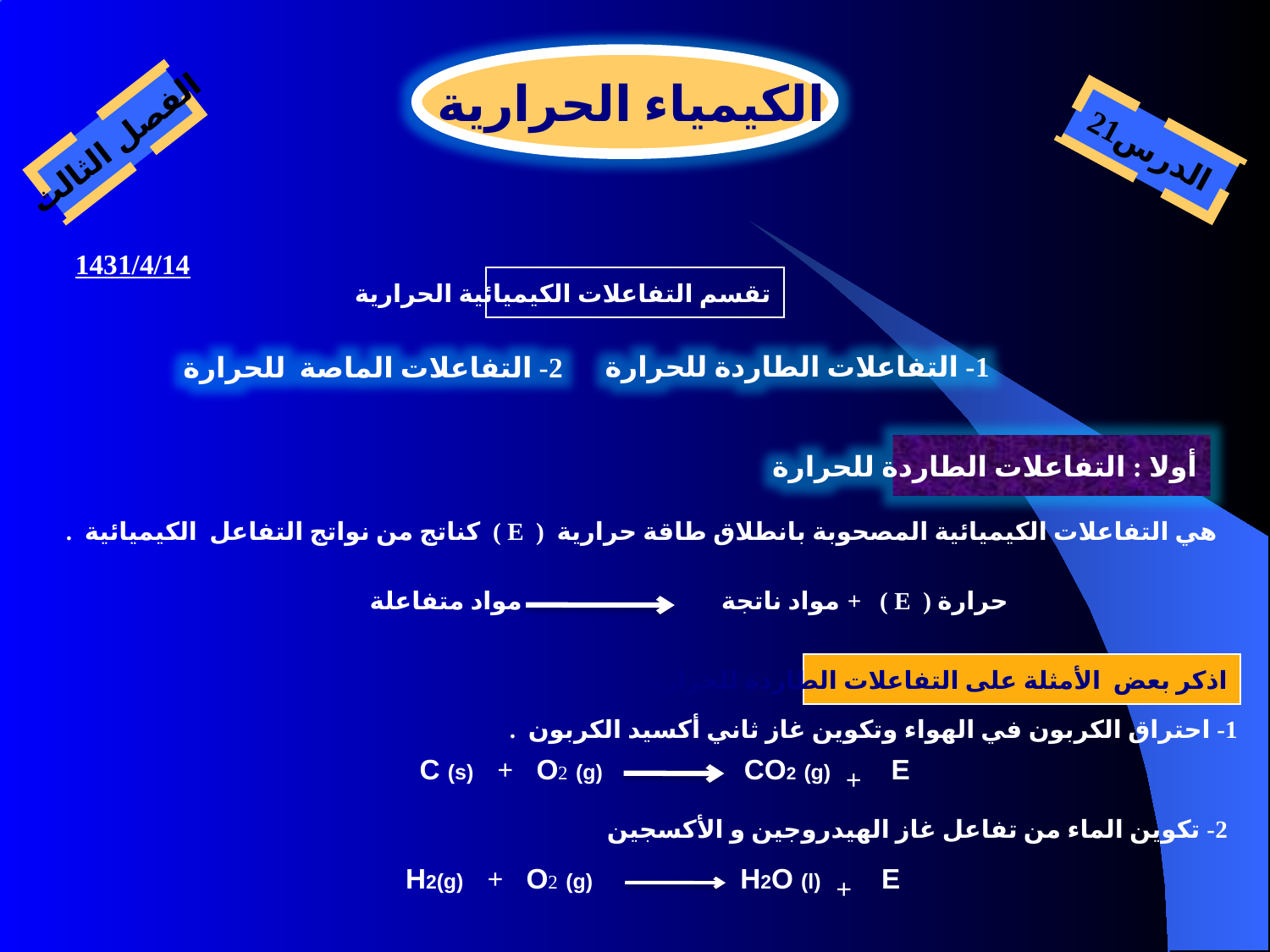

الكيمياء الحرارية
الفصل الثالث
الدرس21
1431/4/14
تقسم التفاعلات الكيميائية الحرارية
1- التفاعلات الطاردة للحرارة
2- التفاعلات الماصة  للحرارة
أولا : التفاعلات الطاردة للحرارة
هي التفاعلات الكيميائية المصحوبة بانطلاق طاقة حرارية  (  E )  كناتج من نواتج التفاعل  الكيميائية  .
مواد متفاعلة
مواد ناتجة
حرارة (  E )   +
اذكر بعض  الأمثلة على التفاعلات الطاردة للحرارة  ؟
1- احتراق الكربون في الهواء وتكوين غاز ثاني أكسيد الكربون  .
C (s)
+
O2 (g)
CO2 (g)
E
+
2- تكوين الماء من تفاعل غاز الهيدروجين و الأكسجين
H2(g)
+
O2 (g)
H2O (l)
E
+